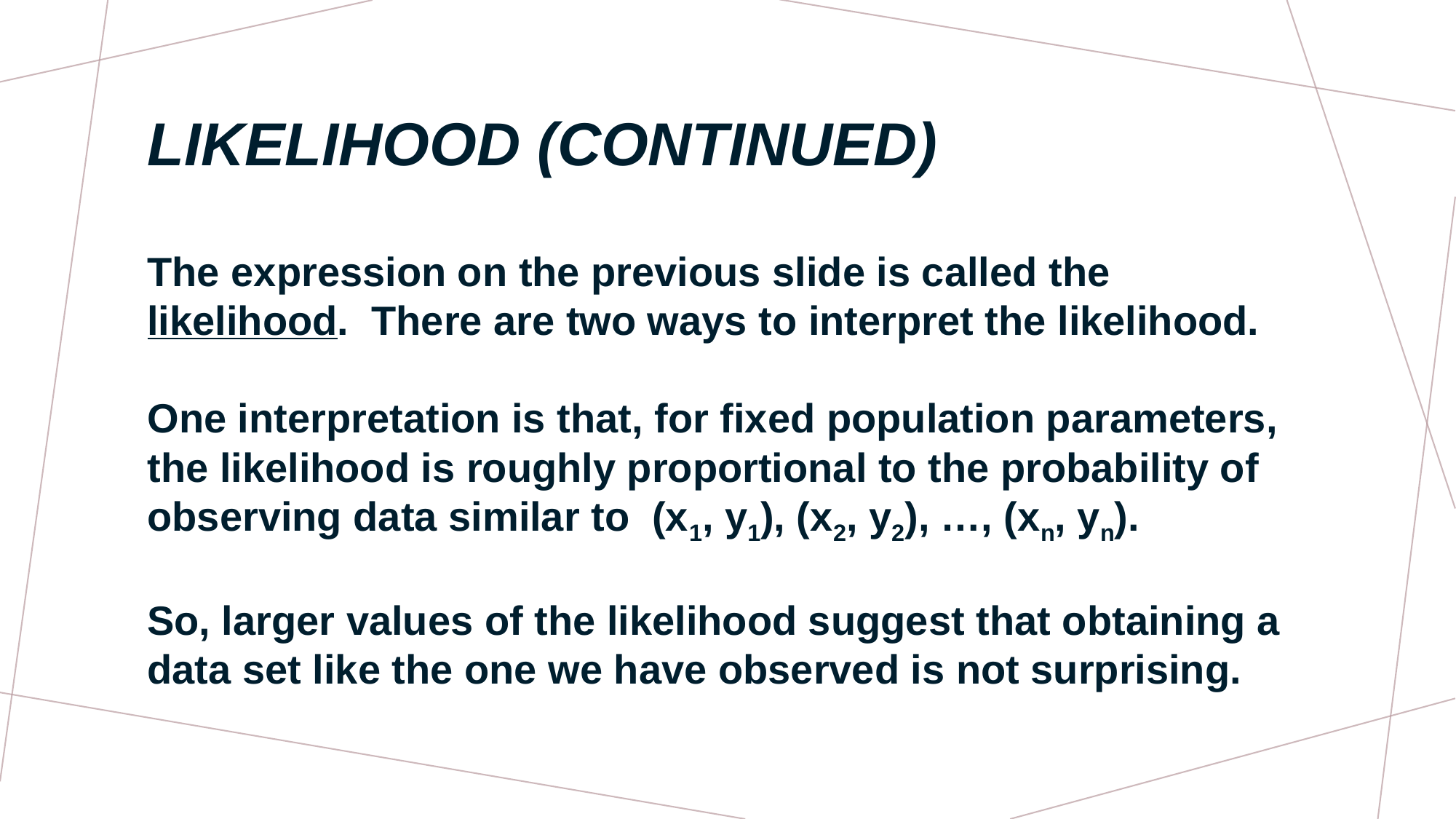

# LIKELIHOOD (CONTINUED)
The expression on the previous slide is called the likelihood.  There are two ways to interpret the likelihood.

One interpretation is that, for fixed population parameters, the likelihood is roughly proportional to the probability of observing data similar to  (x1, y1), (x2, y2), …, (xn, yn).

So, larger values of the likelihood suggest that obtaining a data set like the one we have observed is not surprising.